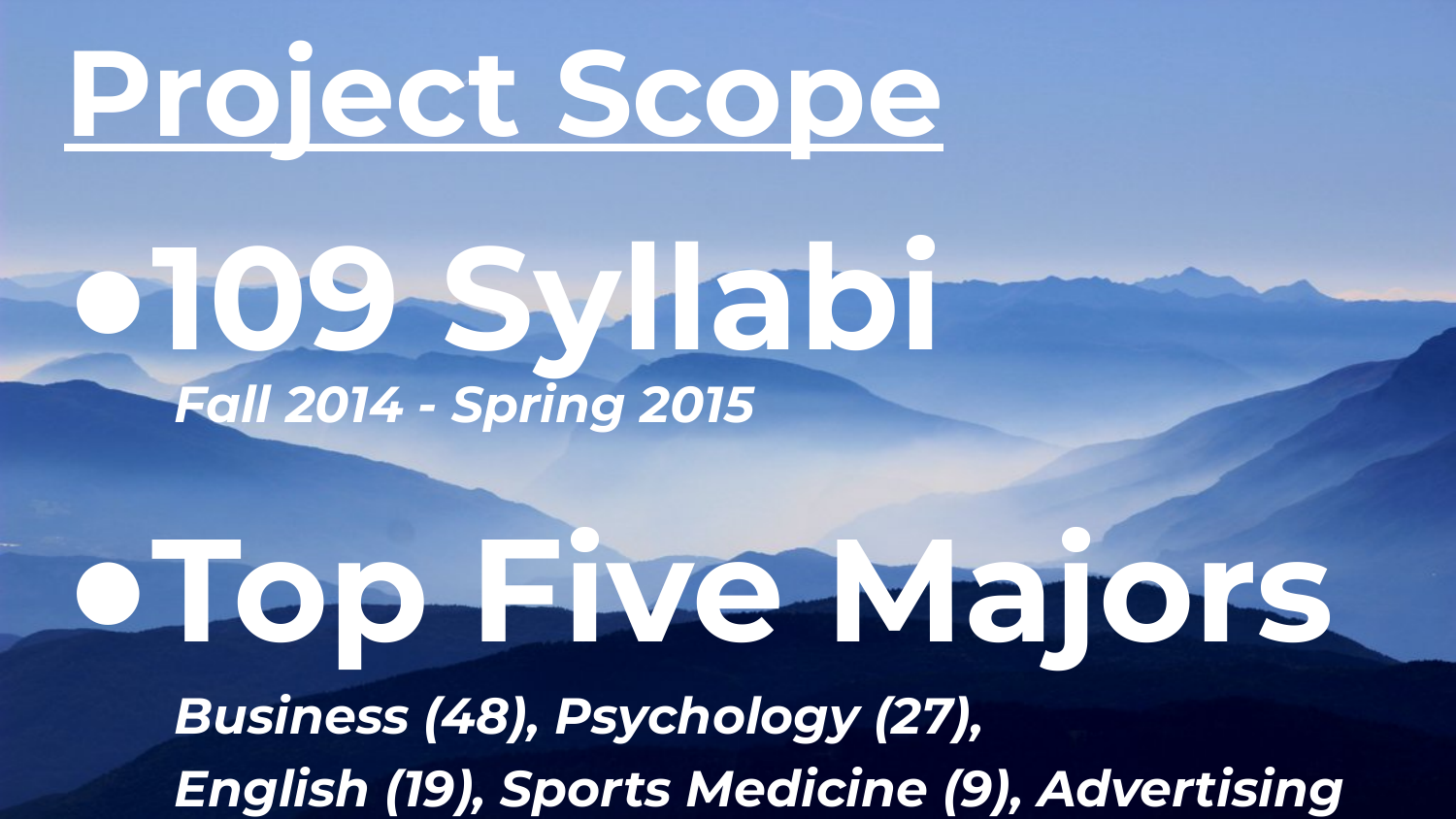

# Project Scope
109 Syllabi

Fall 2014 - Spring 2015
Top Five Majors

Business (48), Psychology (27),
English (19), Sports Medicine (9), Advertising (6)